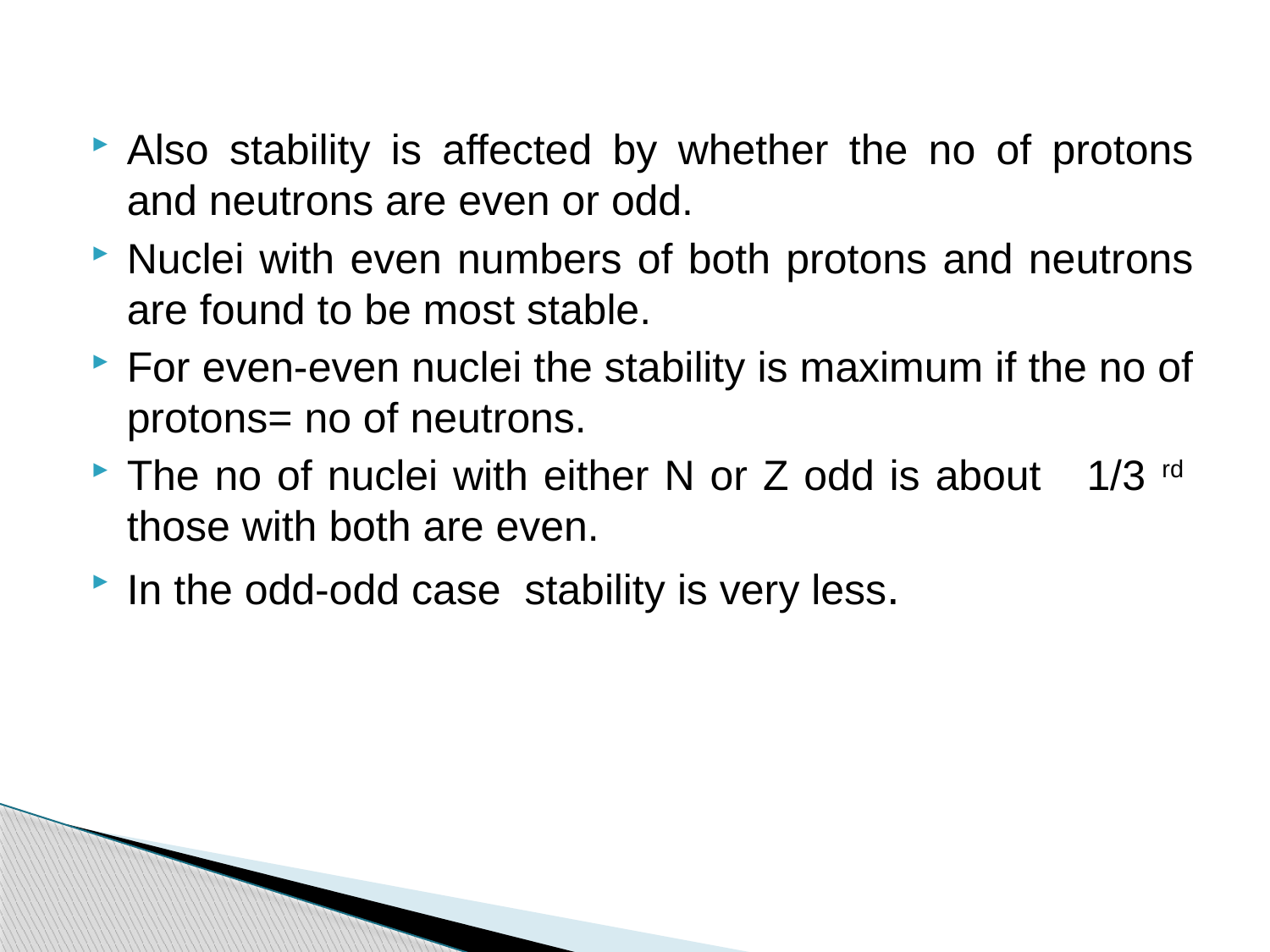

Also stability is affected by whether the no of protons and neutrons are even or odd.
Nuclei with even numbers of both protons and neutrons are found to be most stable.
For even-even nuclei the stability is maximum if the no of protons= no of neutrons.
The no of nuclei with either N or Z odd is about   1/3 rd  those with both are even.
In the odd-odd case  stability is very less.